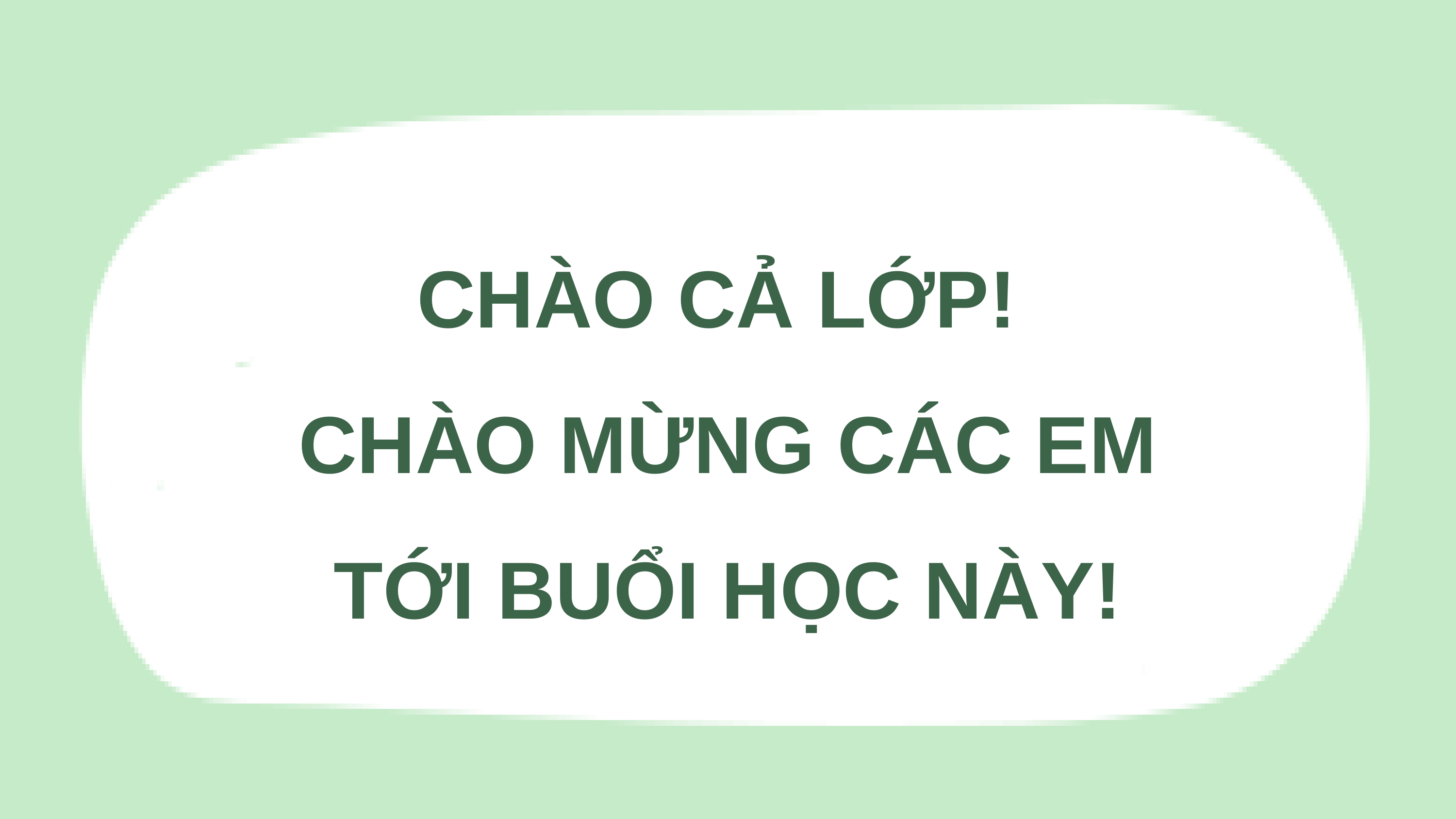

CHÀO CẢ LỚP!
CHÀO MỪNG CÁC EM TỚI BUỔI HỌC NÀY!